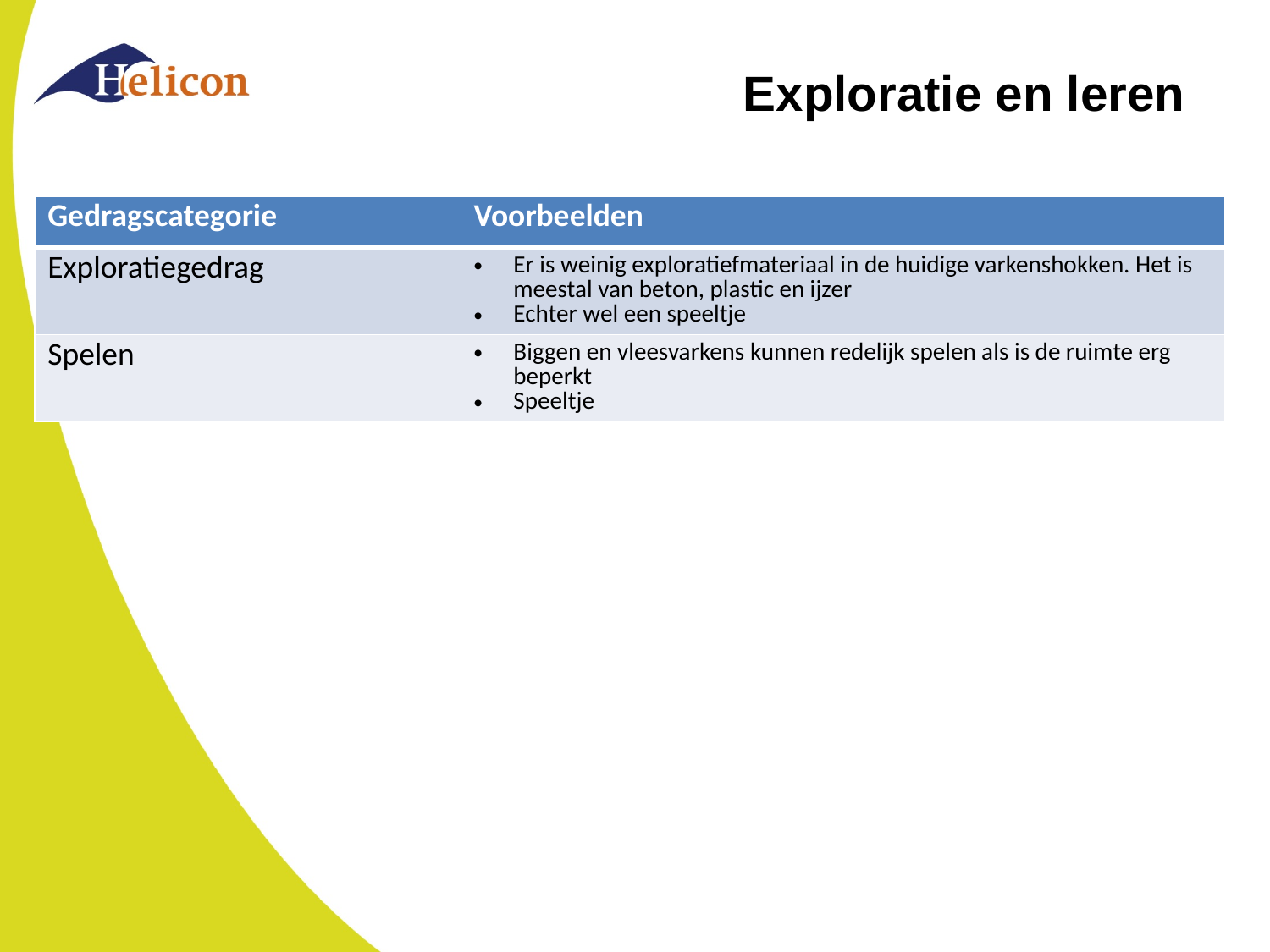

# Exploratie en leren
| Gedragscategorie | Voorbeelden |
| --- | --- |
| Exploratiegedrag | Er is weinig exploratiefmateriaal in de huidige varkenshokken. Het is meestal van beton, plastic en ijzer Echter wel een speeltje |
| Spelen | Biggen en vleesvarkens kunnen redelijk spelen als is de ruimte erg beperkt Speeltje |